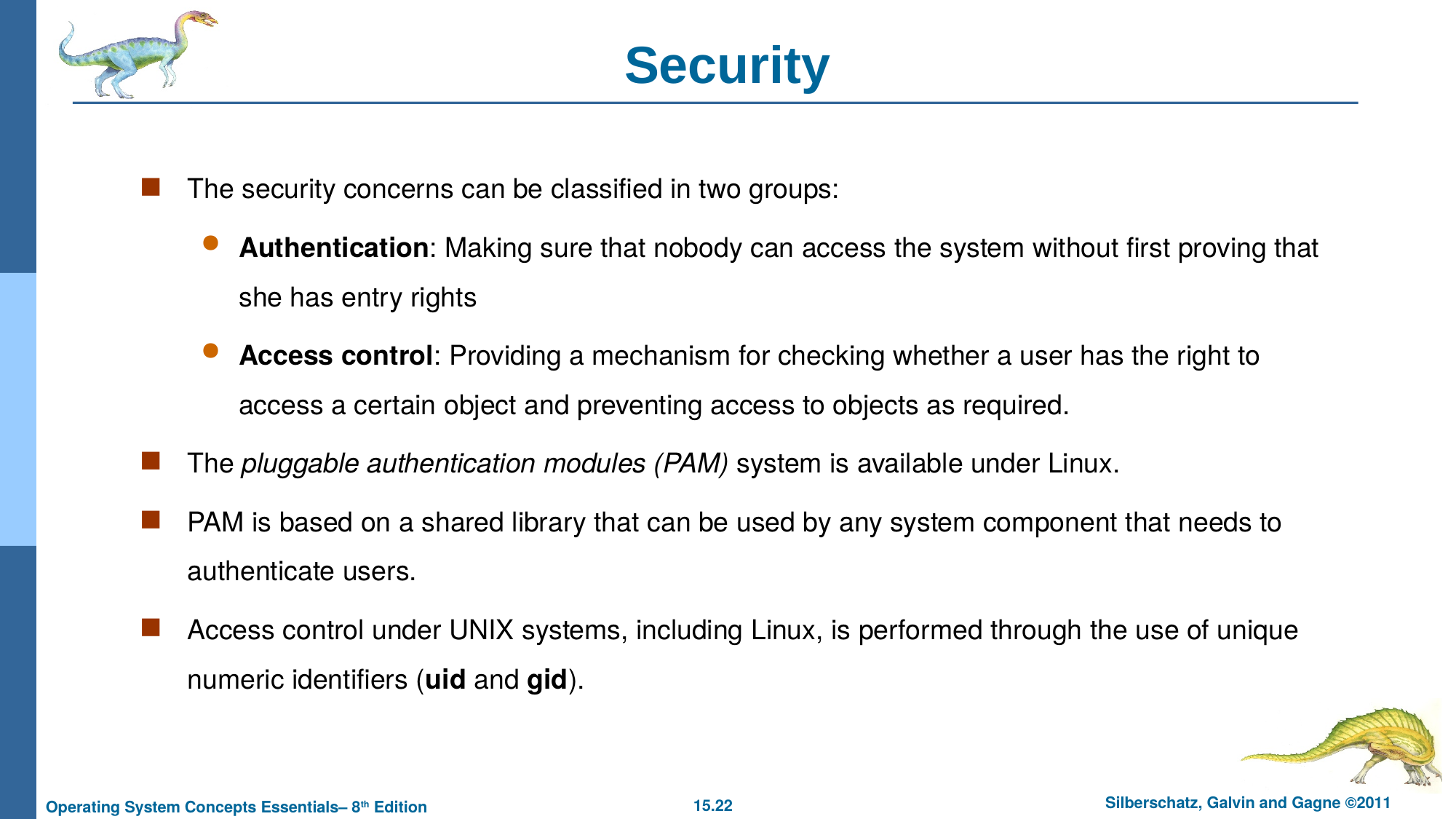

# Security
The security concerns can be classified in two groups:
Authentication: Making sure that nobody can access the system without first proving that she has entry rights
Access control: Providing a mechanism for checking whether a user has the right to access a certain object and preventing access to objects as required.
The pluggable authentication modules (PAM) system is available under Linux.
PAM is based on a shared library that can be used by any system component that needs to authenticate users.
Access control under UNIX systems, including Linux, is performed through the use of unique numeric identifiers (uid and gid).